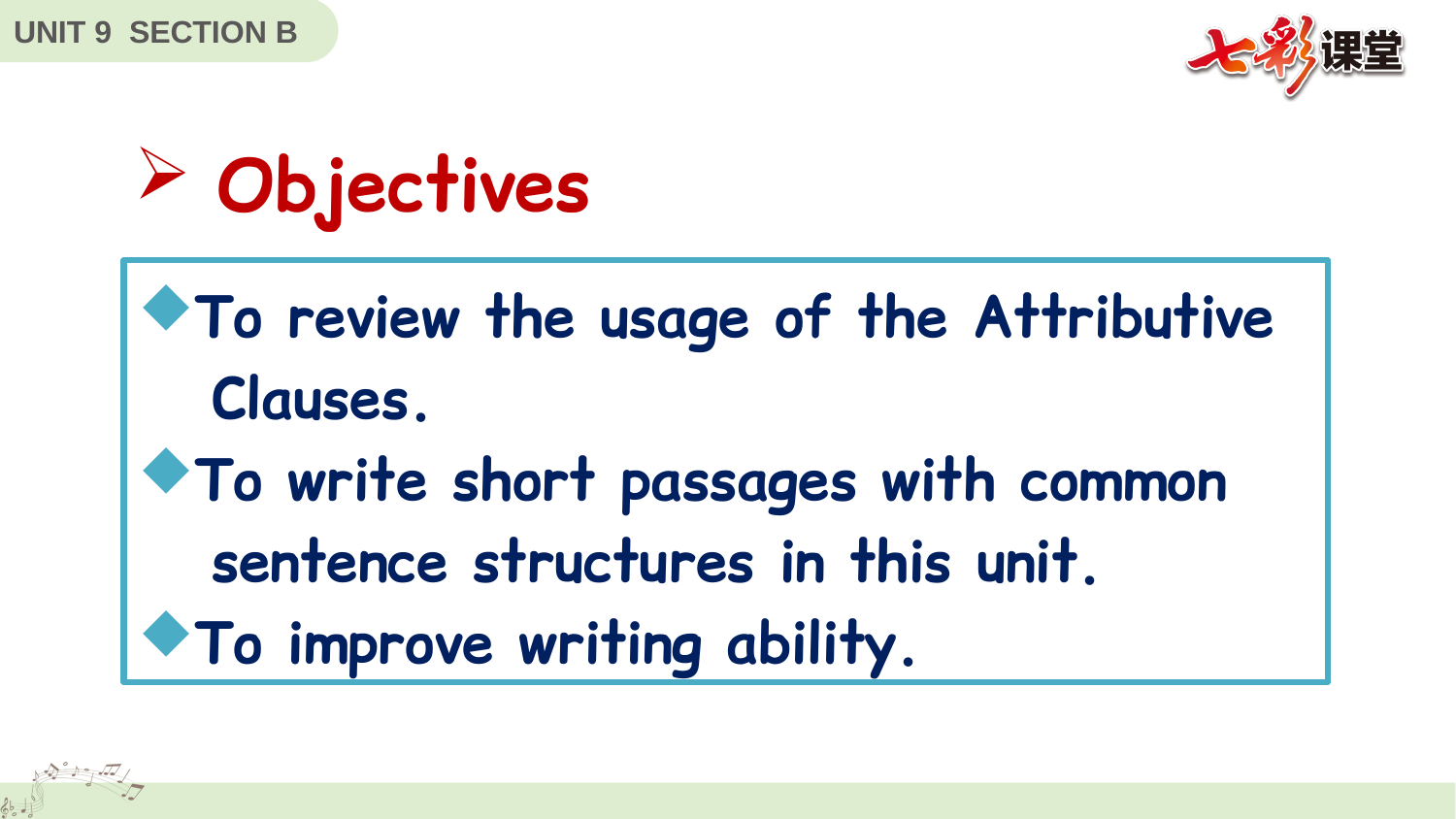

Objectives
To review the usage of the Attributive
   Clauses.
To write short passages with common
   sentence structures in this unit.
To improve writing ability.